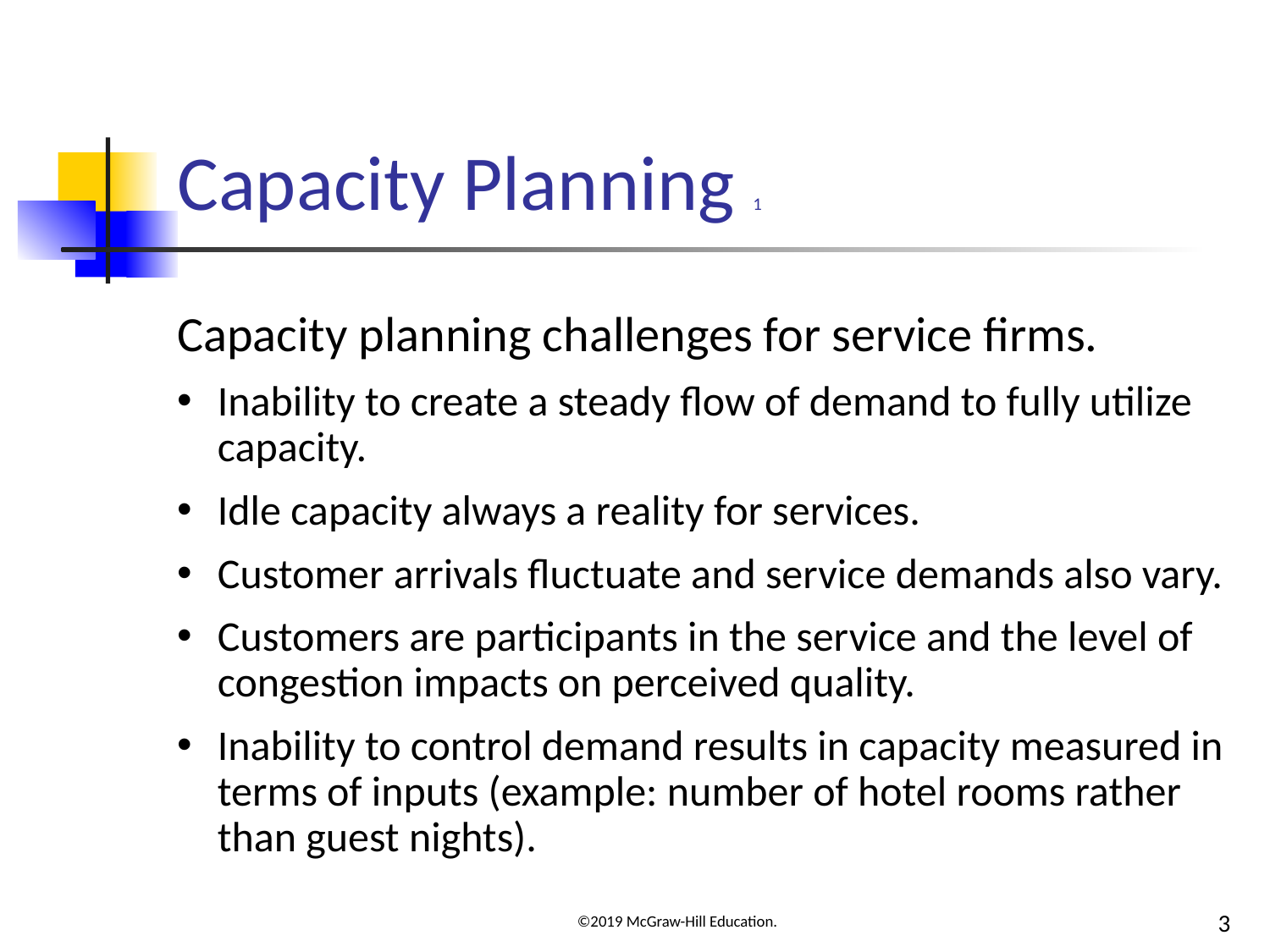

# Capacity Planning 1
Capacity planning challenges for service firms.
Inability to create a steady flow of demand to fully utilize capacity.
Idle capacity always a reality for services.
Customer arrivals fluctuate and service demands also vary.
Customers are participants in the service and the level of congestion impacts on perceived quality.
Inability to control demand results in capacity measured in terms of inputs (example: number of hotel rooms rather than guest nights).